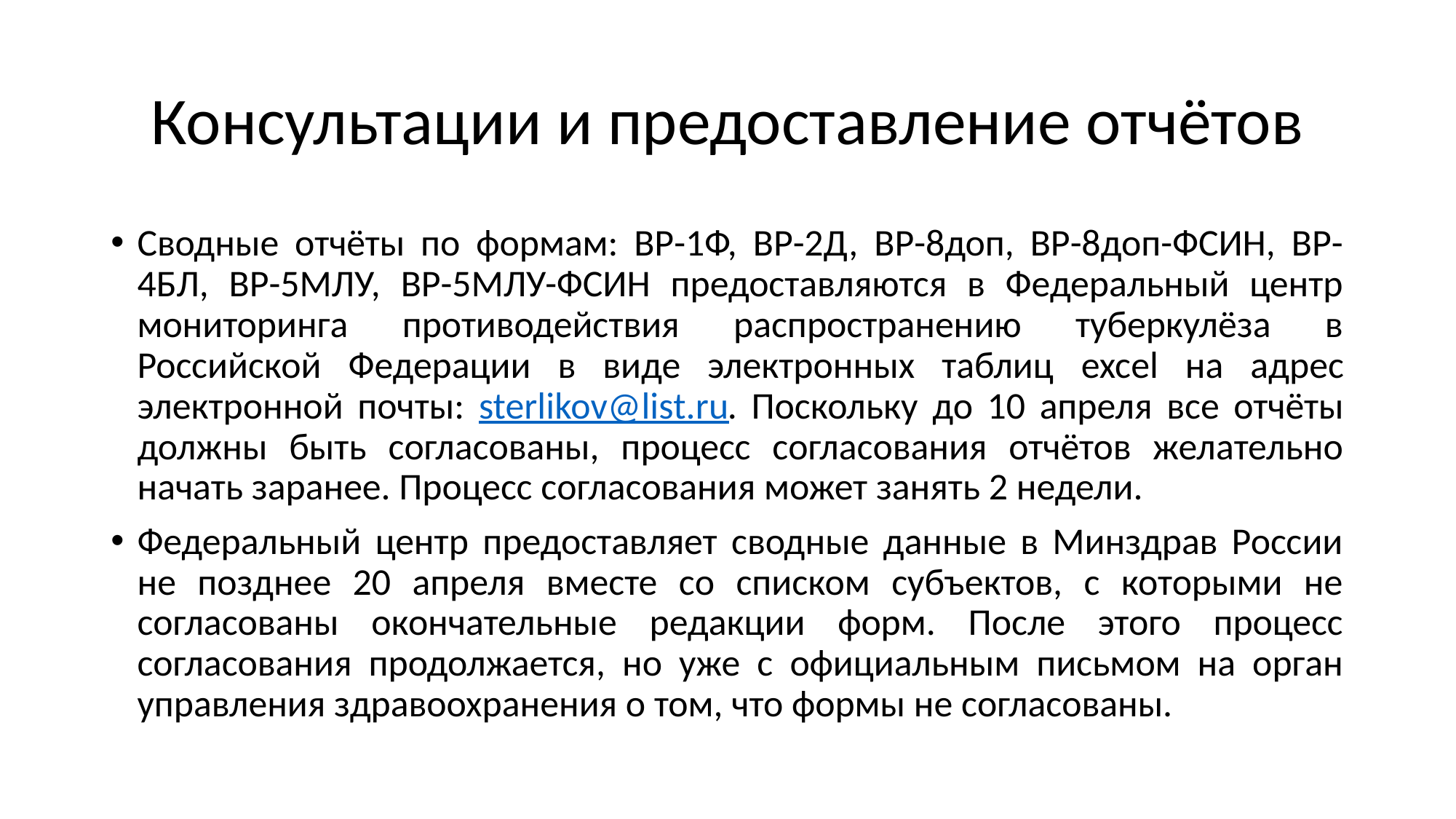

# Консультации и предоставление отчётов
Сводные отчёты по формам: ВР-1Ф, ВР-2Д, ВР-8доп, ВР-8доп-ФСИН, ВР-4БЛ, ВР-5МЛУ, ВР-5МЛУ-ФСИН предоставляются в Федеральный центр мониторинга противодействия распространению туберкулёза в Российской Федерации в виде электронных таблиц excel на адрес электронной почты: sterlikov@list.ru. Поскольку до 10 апреля все отчёты должны быть согласованы, процесс согласования отчётов желательно начать заранее. Процесс согласования может занять 2 недели.
Федеральный центр предоставляет сводные данные в Минздрав России не позднее 20 апреля вместе со списком субъектов, с которыми не согласованы окончательные редакции форм. После этого процесс согласования продолжается, но уже с официальным письмом на орган управления здравоохранения о том, что формы не согласованы.